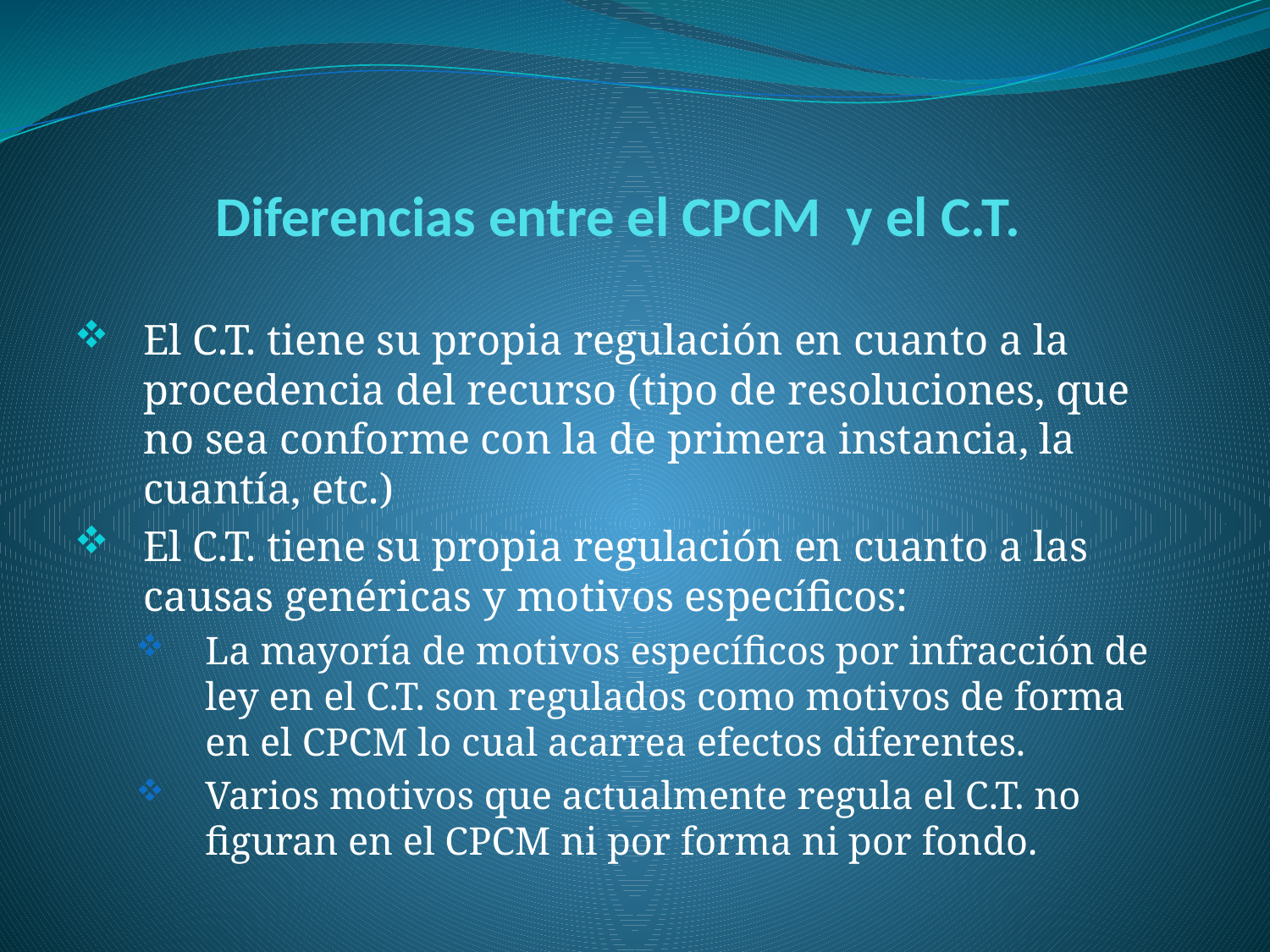

# Diferencias entre el CPCM  y el C.T.
El C.T. tiene su propia regulación en cuanto a la procedencia del recurso (tipo de resoluciones, que no sea conforme con la de primera instancia, la cuantía, etc.)
El C.T. tiene su propia regulación en cuanto a las causas genéricas y motivos específicos:
La mayoría de motivos específicos por infracción de ley en el C.T. son regulados como motivos de forma en el CPCM lo cual acarrea efectos diferentes.
Varios motivos que actualmente regula el C.T. no figuran en el CPCM ni por forma ni por fondo.